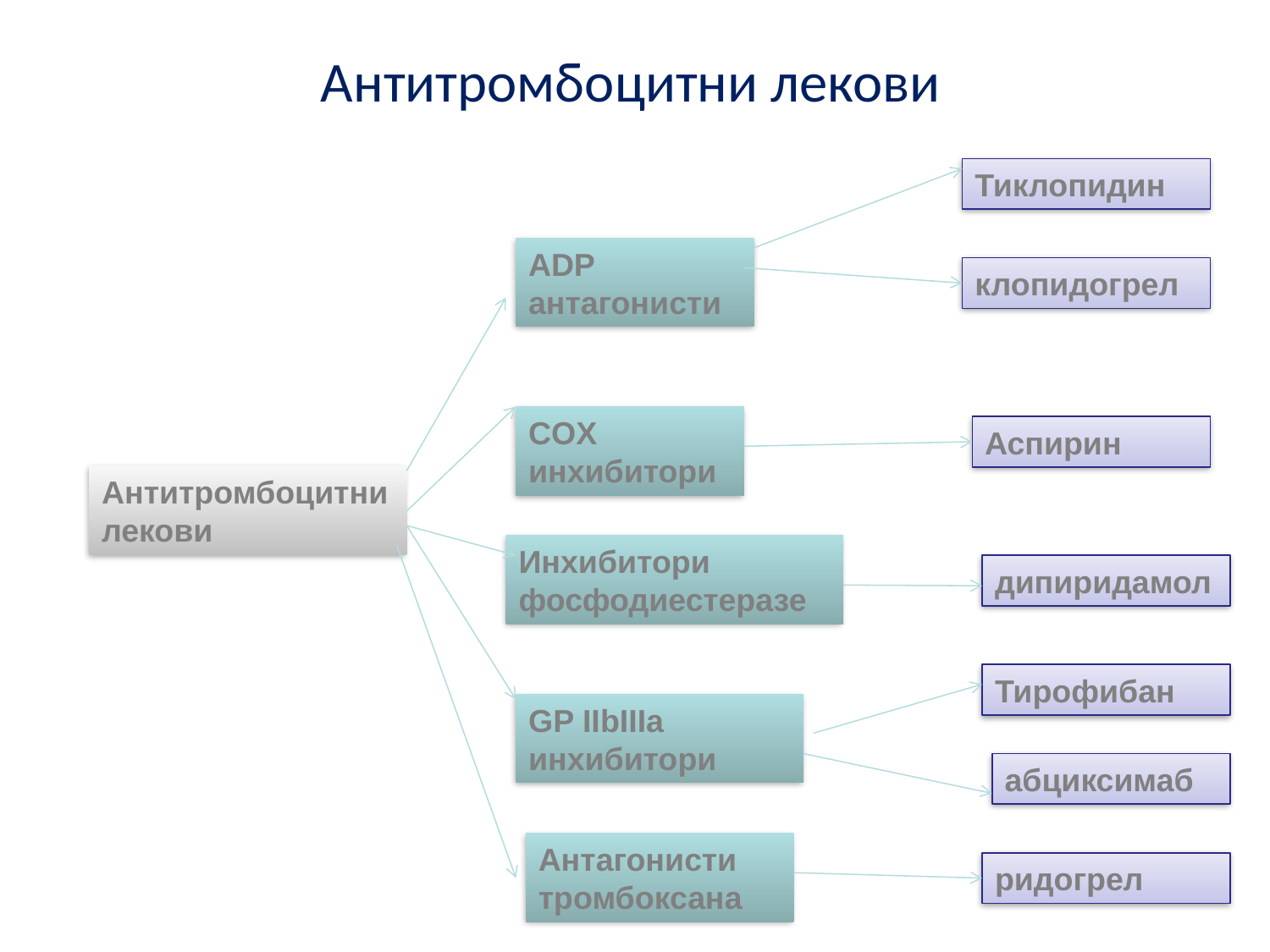

# Антитромбоцитни лекови
Тиклопидин
АDP антагонисти
клопидогрел
COX инхибитори
Аспирин
Антитромбоцитни лекови
Инхибитори фосфодиестеразе
дипиридамол
Тирофибан
GP IIbIIIa инхибитори
абциксимаб
Антагонисти тромбоксана
ридогрел